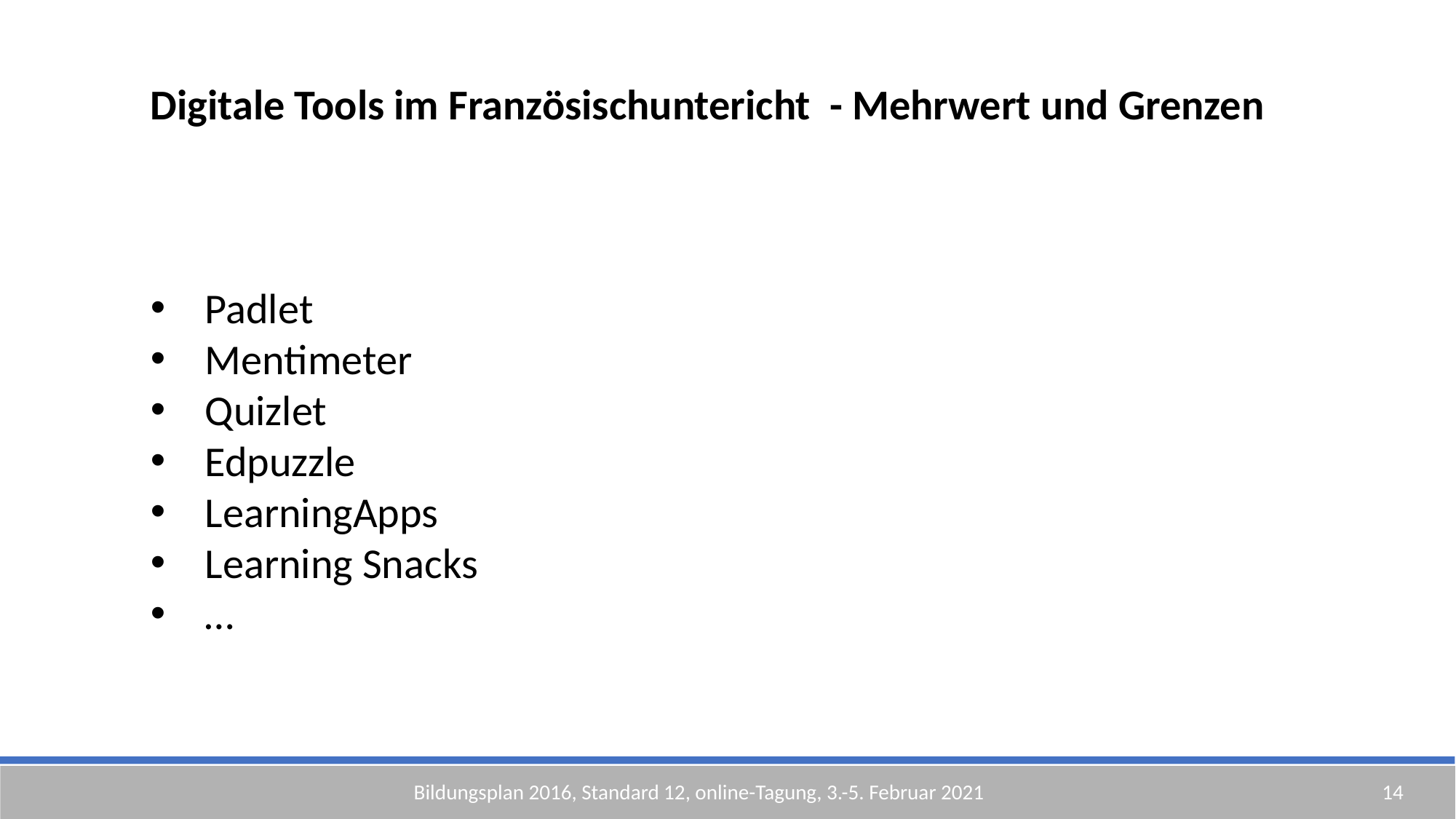

Digitale Tools im Französischuntericht  - Mehrwert und Grenzen

Padlet
Mentimeter
Quizlet
Edpuzzle
LearningApps
Learning Snacks
…